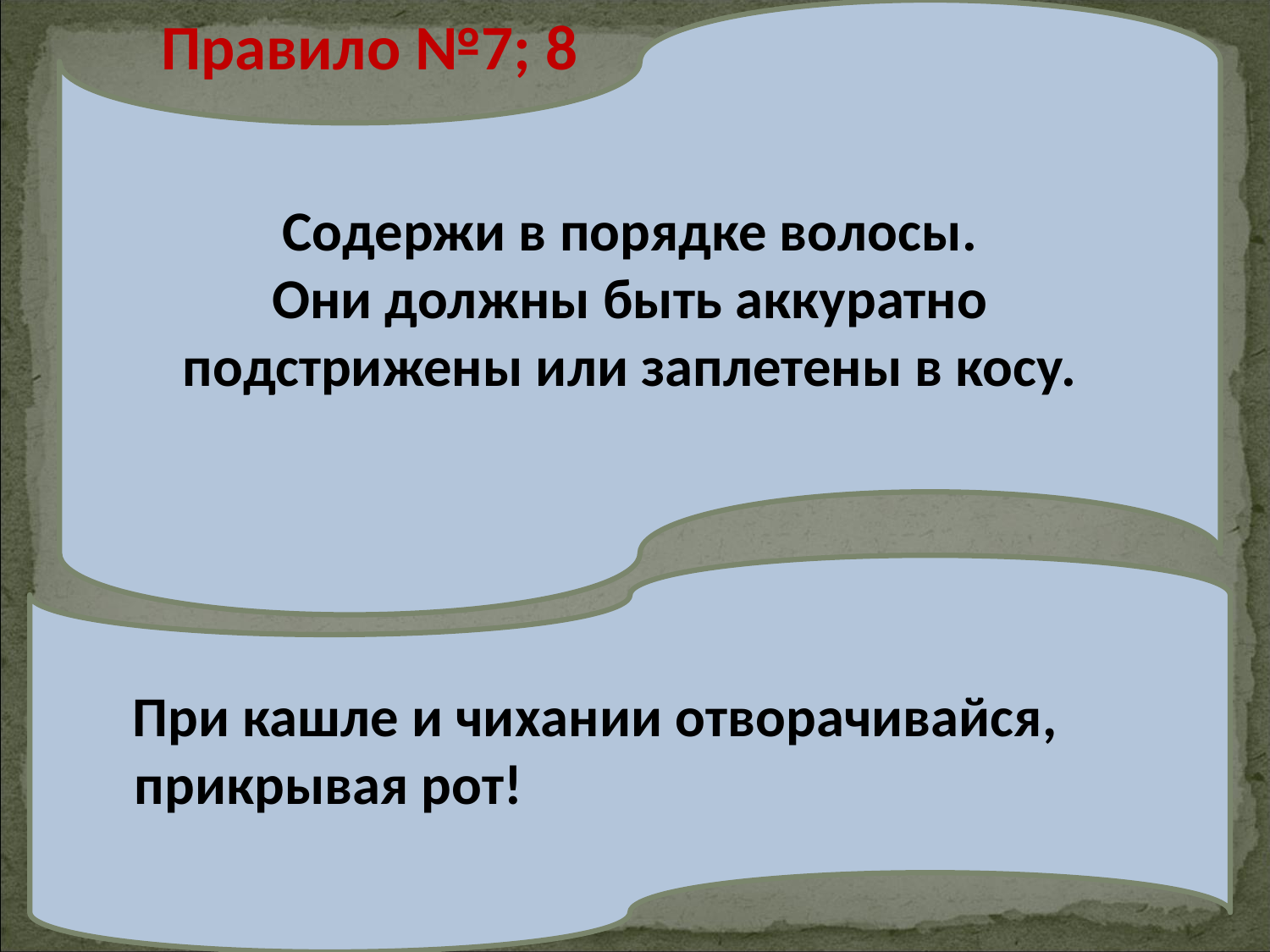

Правило №7; 8
Содержи в порядке волосы.
 Они должны быть аккуратно
подстрижены или заплетены в косу.

При кашле и чихании отворачивайся,
 прикрывая рот!